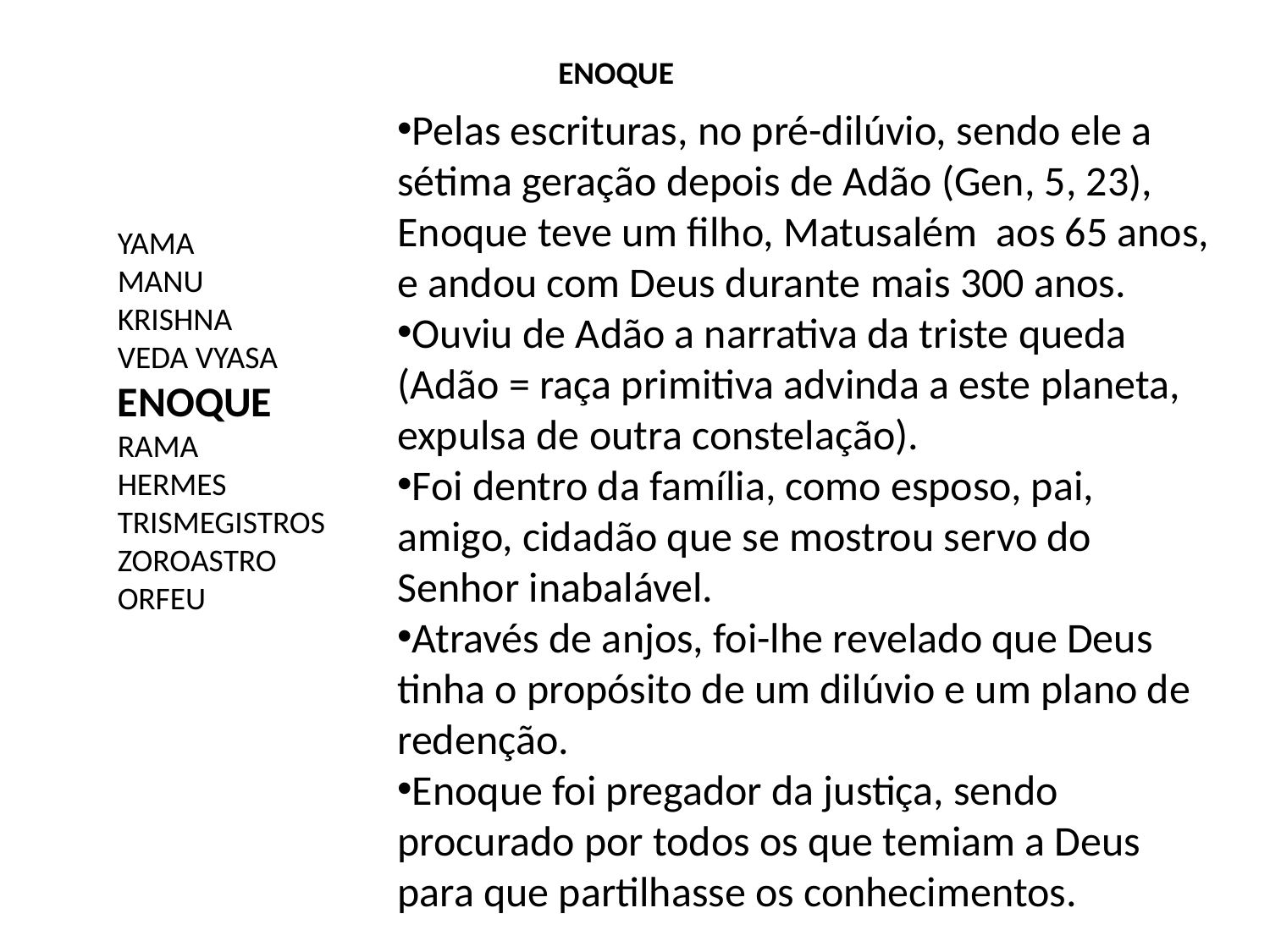

ENOQUE
Pelas escrituras, no pré-dilúvio, sendo ele a sétima geração depois de Adão (Gen, 5, 23), Enoque teve um filho, Matusalém  aos 65 anos, e andou com Deus durante mais 300 anos.
Ouviu de Adão a narrativa da triste queda (Adão = raça primitiva advinda a este planeta, expulsa de outra constelação).
Foi dentro da família, como esposo, pai, amigo, cidadão que se mostrou servo do Senhor inabalável.
Através de anjos, foi-lhe revelado que Deus tinha o propósito de um dilúvio e um plano de redenção.
Enoque foi pregador da justiça, sendo procurado por todos os que temiam a Deus para que partilhasse os conhecimentos.
YAMA
MANU
KRISHNA
VEDA VYASA
ENOQUE
RAMA
HERMES TRISMEGISTROS
ZOROASTRO
ORFEU